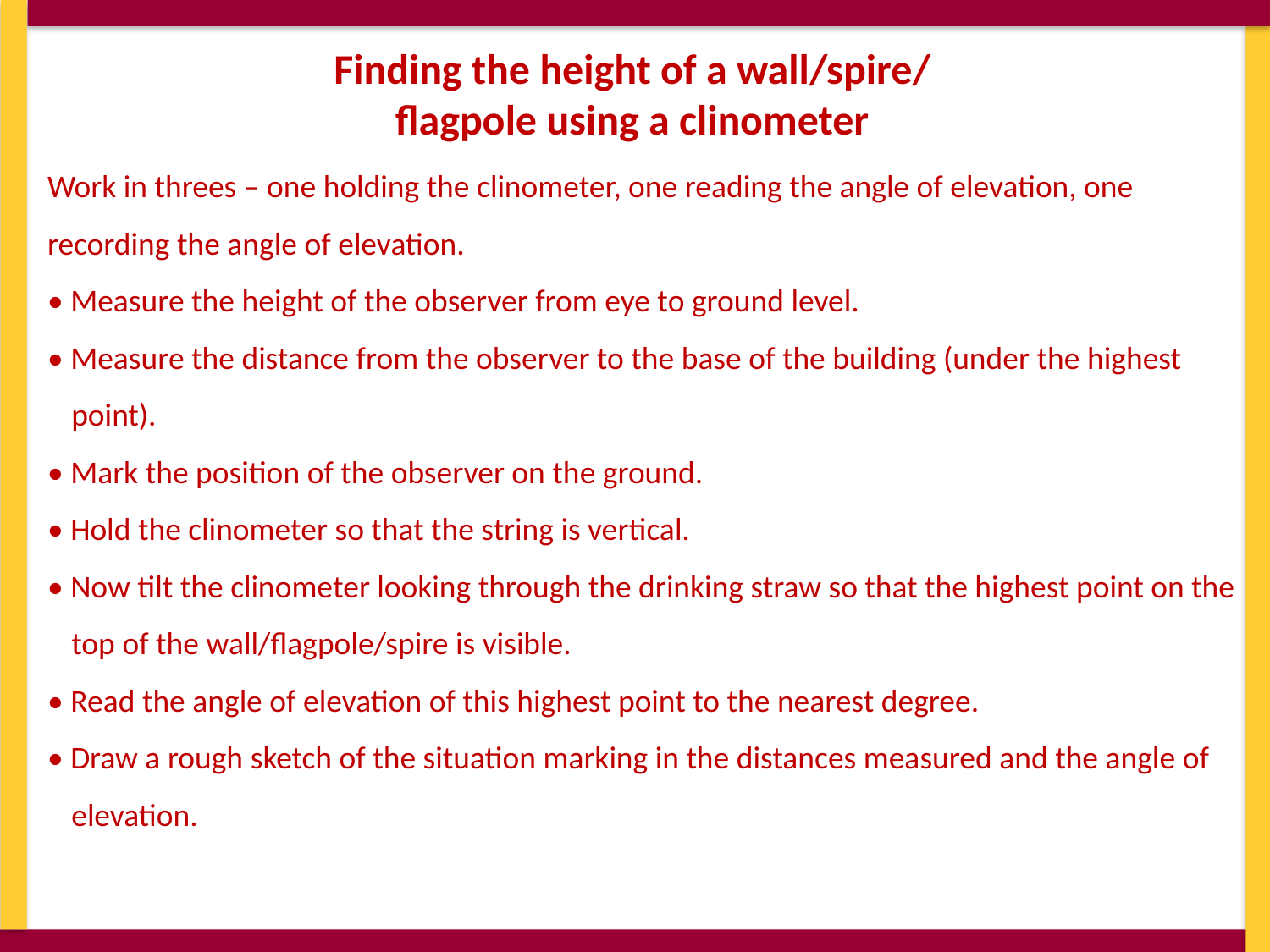

Finding the height of a wall/spire/ flagpole using a clinometer
Work in threes – one holding the clinometer, one reading the angle of elevation, one recording the angle of elevation.
• Measure the height of the observer from eye to ground level.
• Measure the distance from the observer to the base of the building (under the highest        	point).
• Mark the position of the observer on the ground.
• Hold the clinometer so that the string is vertical.
• Now tilt the clinometer looking through the drinking straw so that the highest point on the 	top of the wall/flagpole/spire is visible.
• Read the angle of elevation of this highest point to the nearest degree.
• Draw a rough sketch of the situation marking in the distances measured and the angle of 	elevation.